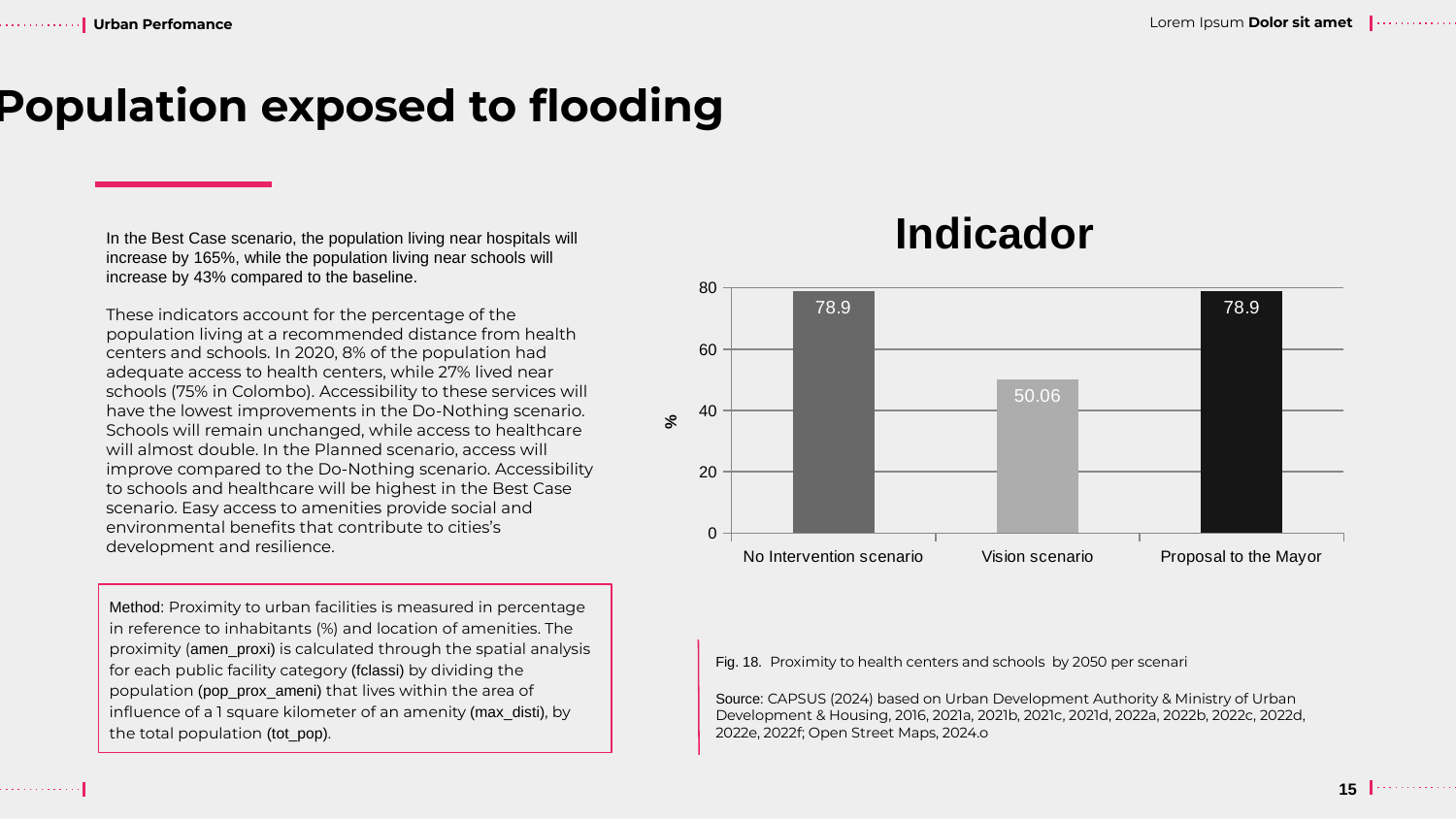

Population exposed to flooding

### Chart

| Category | Indicador |
|---|---|
| No Intervention scenario | 78.9 |
| Vision scenario | 50.06 |
| Proposal to the Mayor | 78.9 |